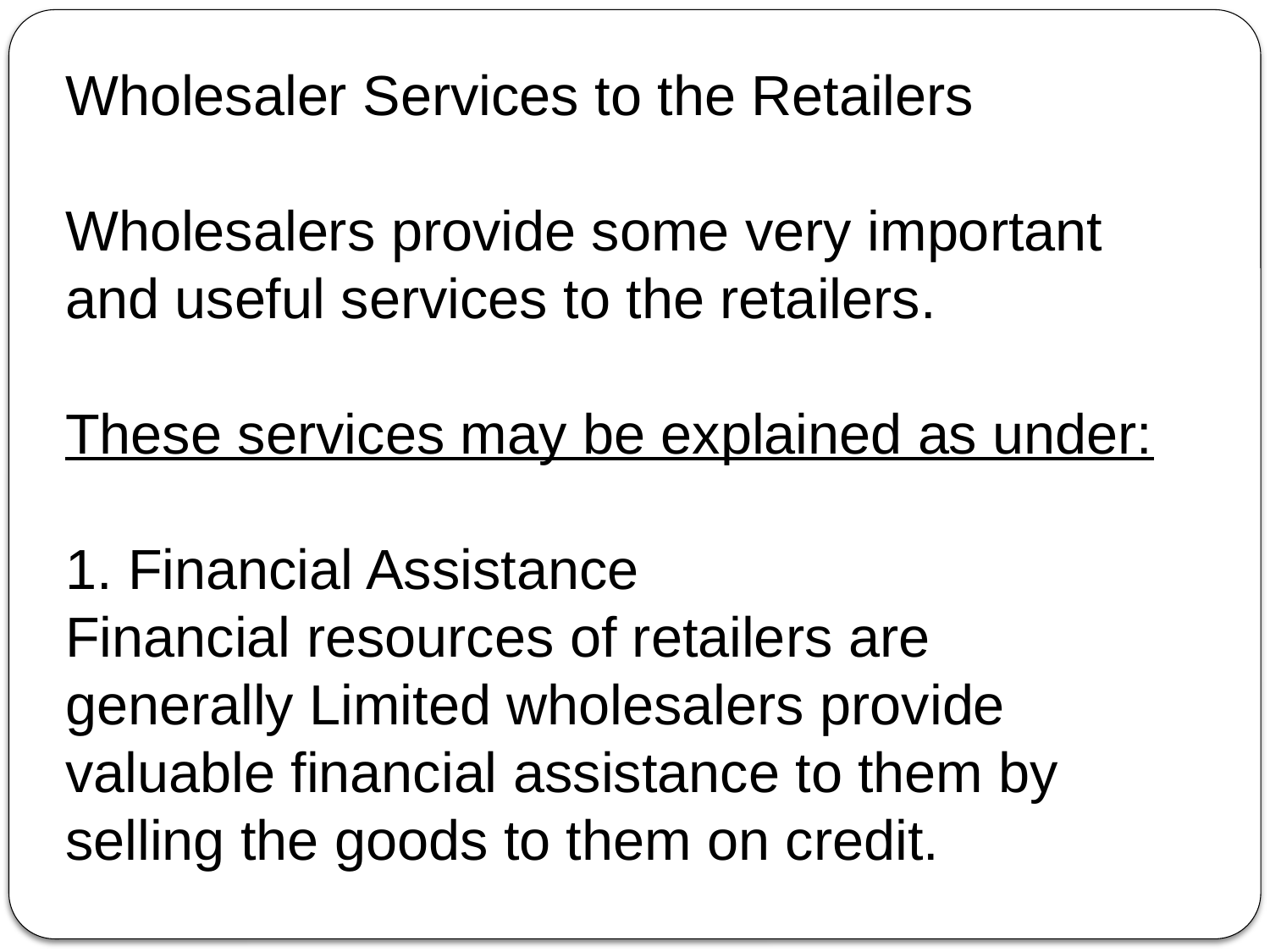

Wholesaler Services to the Retailers

Wholesalers provide some very important and useful services to the retailers.

These services may be explained as under:

1. Financial Assistance
Financial resources of retailers are generally Limited wholesalers provide valuable financial assistance to them by selling the goods to them on credit.